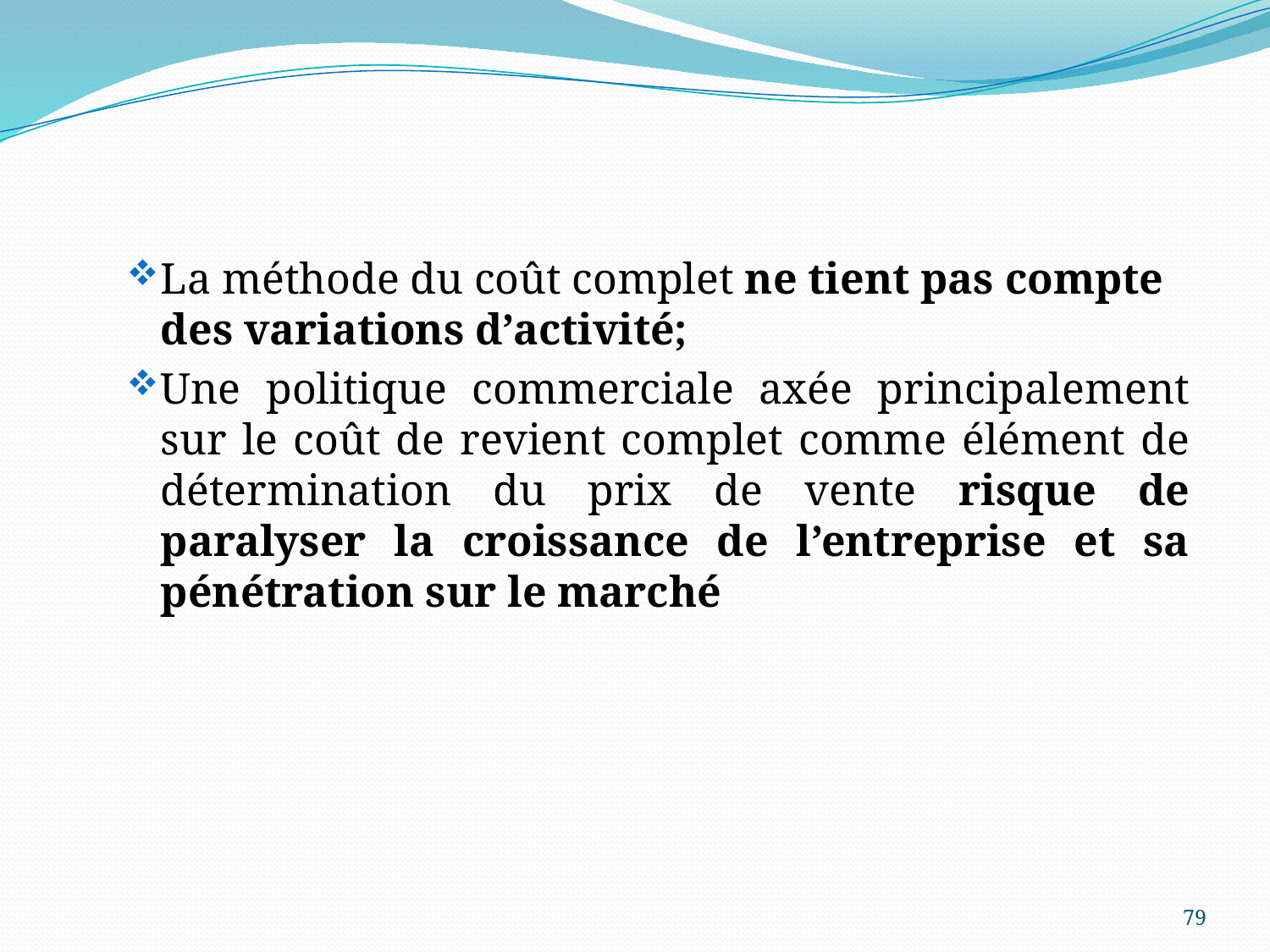

La méthode du coût complet ne tient pas compte des variations d’activité;
Une politique commerciale axée principalement sur le coût de revient complet comme élément de détermination du prix de vente risque de paralyser la croissance de l’entreprise et sa pénétration sur le marché
79